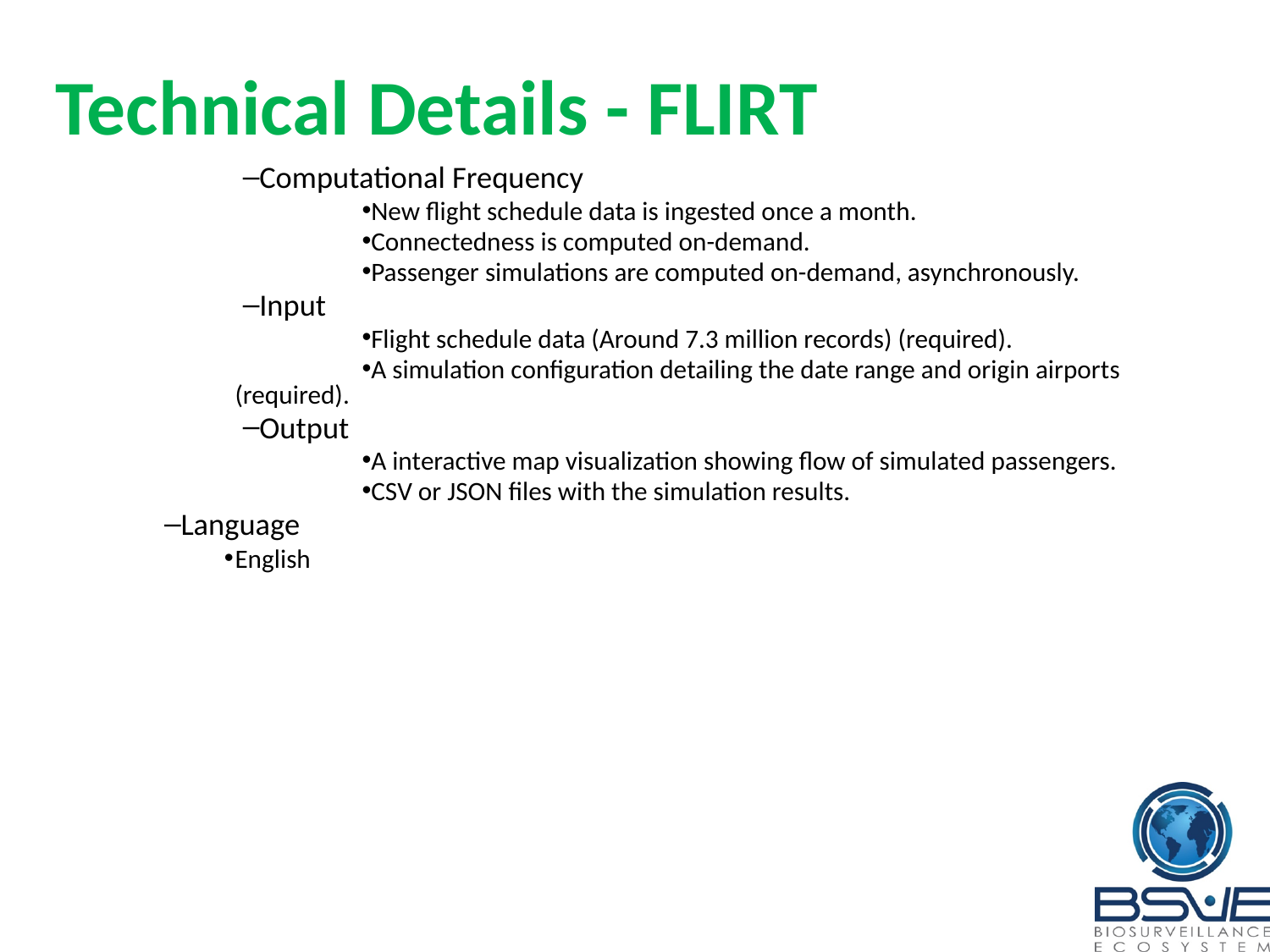

# Technical Details - FLIRT
Computational Frequency
New flight schedule data is ingested once a month.
Connectedness is computed on-demand.
Passenger simulations are computed on-demand, asynchronously.
Input
Flight schedule data (Around 7.3 million records) (required).
A simulation configuration detailing the date range and origin airports (required).
Output
A interactive map visualization showing flow of simulated passengers.
CSV or JSON files with the simulation results.
Language
English